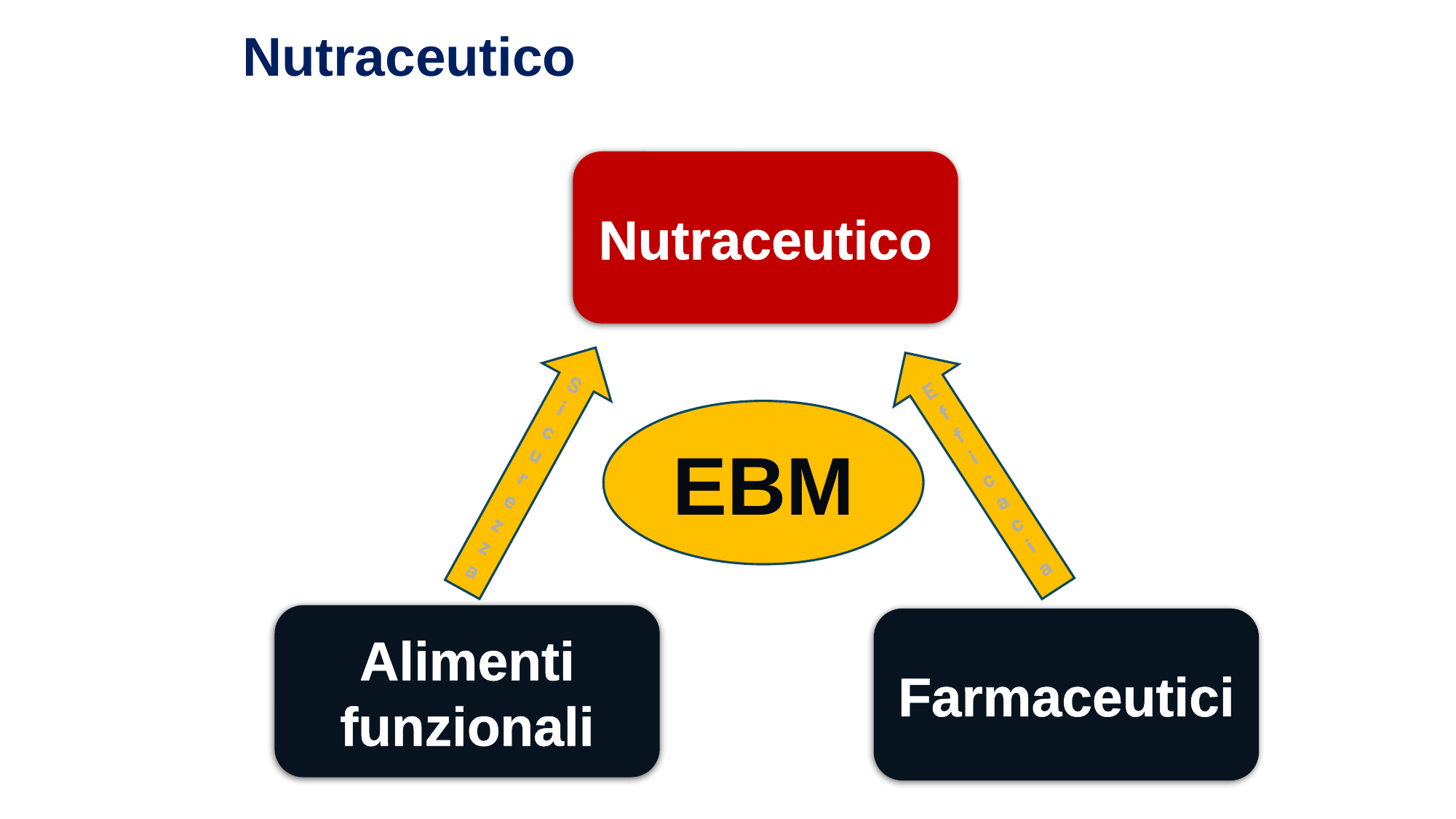

Nutraceutico
Nutraceutico
Ef
f
i
cac
ia
Si
curezza
EBM
Alimenti
funzionali
Farmaceutici